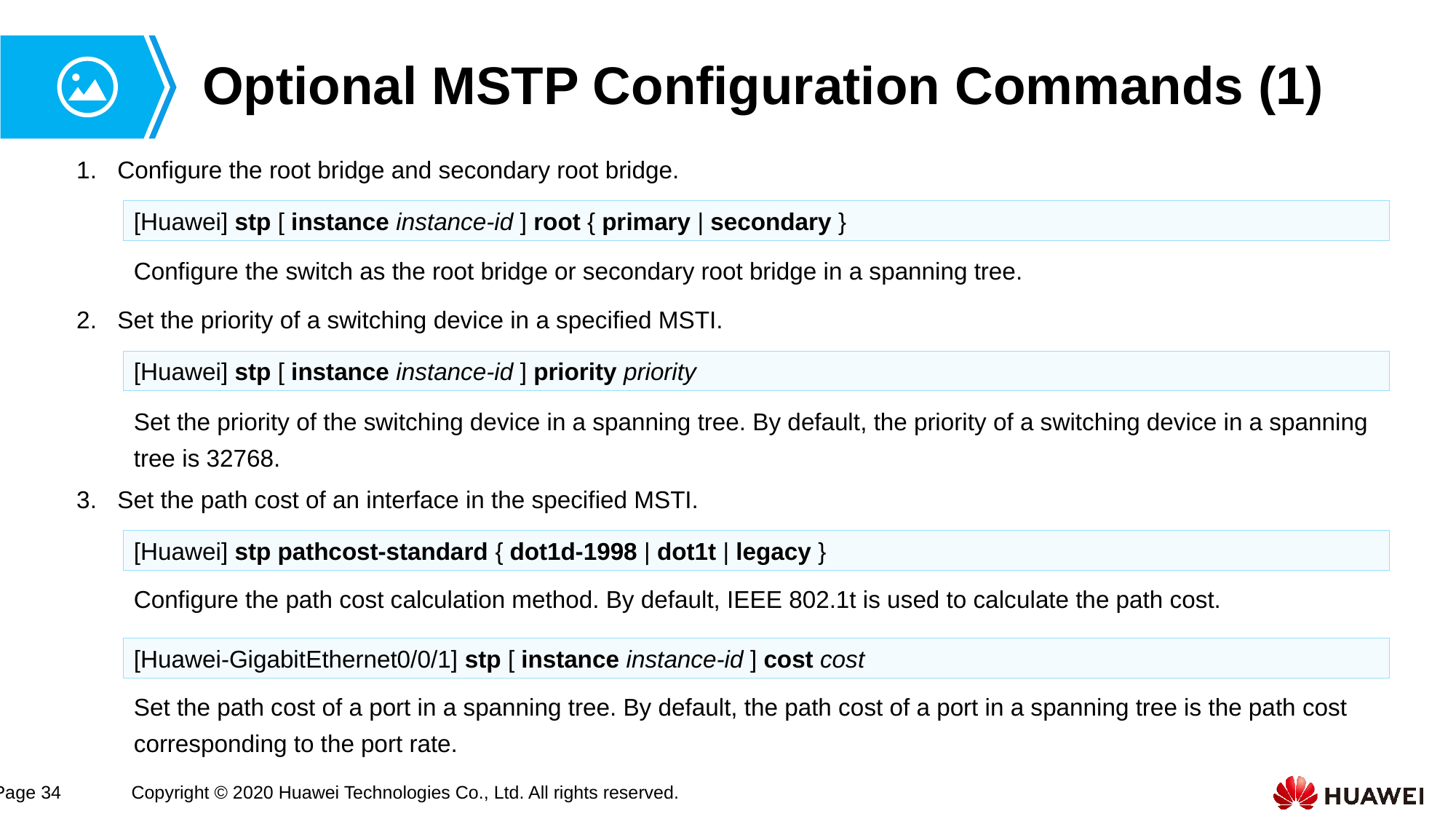

# Optional MSTP Configuration Commands (1)
Configure the root bridge and secondary root bridge.
[Huawei] stp [ instance instance-id ] root { primary | secondary }
Configure the switch as the root bridge or secondary root bridge in a spanning tree.
Set the priority of a switching device in a specified MSTI.
[Huawei] stp [ instance instance-id ] priority priority
Set the priority of the switching device in a spanning tree. By default, the priority of a switching device in a spanning tree is 32768.
Set the path cost of an interface in the specified MSTI.
[Huawei] stp pathcost-standard { dot1d-1998 | dot1t | legacy }
Configure the path cost calculation method. By default, IEEE 802.1t is used to calculate the path cost.
[Huawei-GigabitEthernet0/0/1] stp [ instance instance-id ] cost cost
Set the path cost of a port in a spanning tree. By default, the path cost of a port in a spanning tree is the path cost corresponding to the port rate.